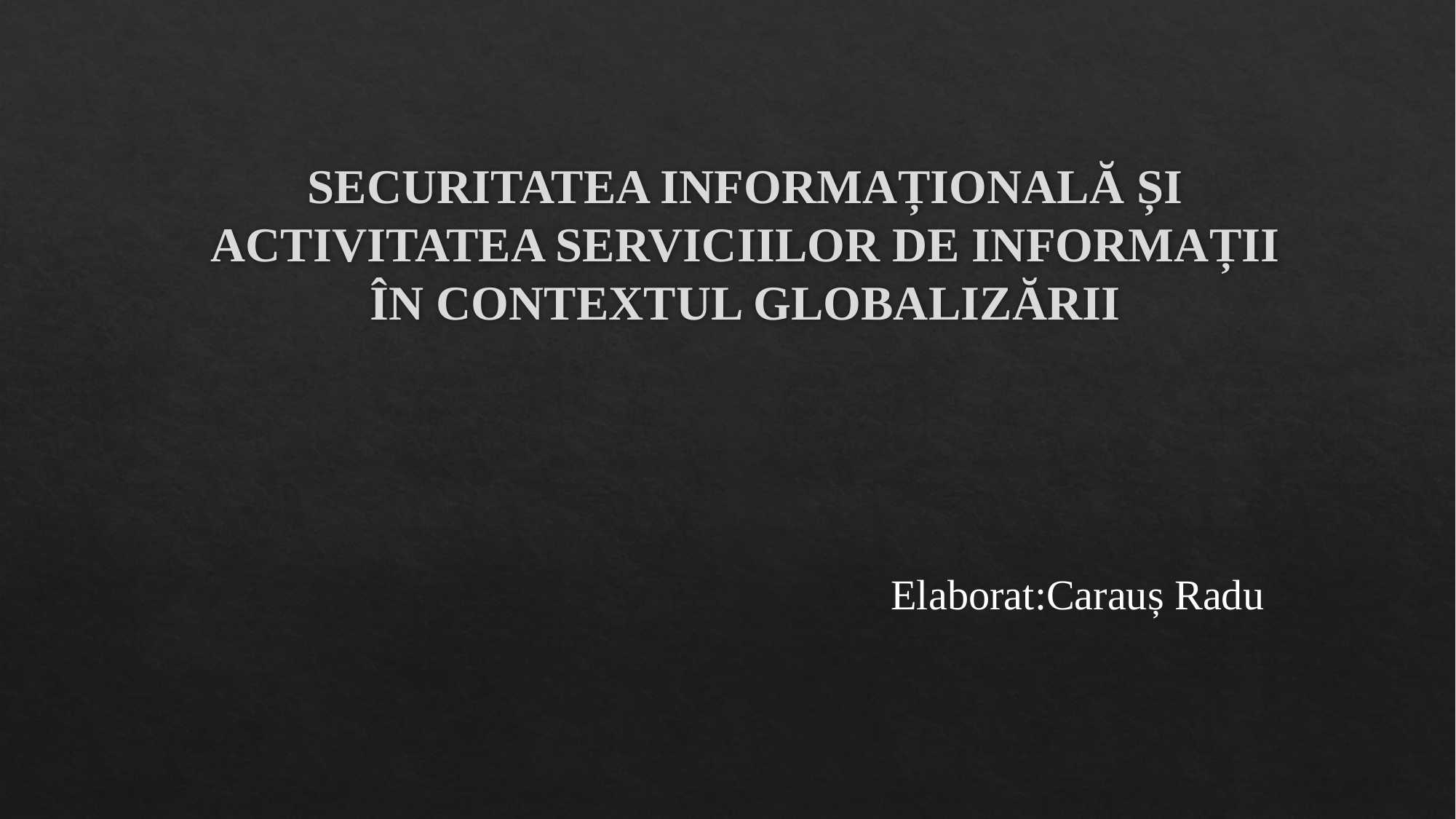

# SECURITATEA INFORMAȚIONALĂ ȘI ACTIVITATEA SERVICIILOR DE INFORMAȚII ÎN CONTEXTUL GLOBALIZĂRII
Elaborat:Carauș Radu